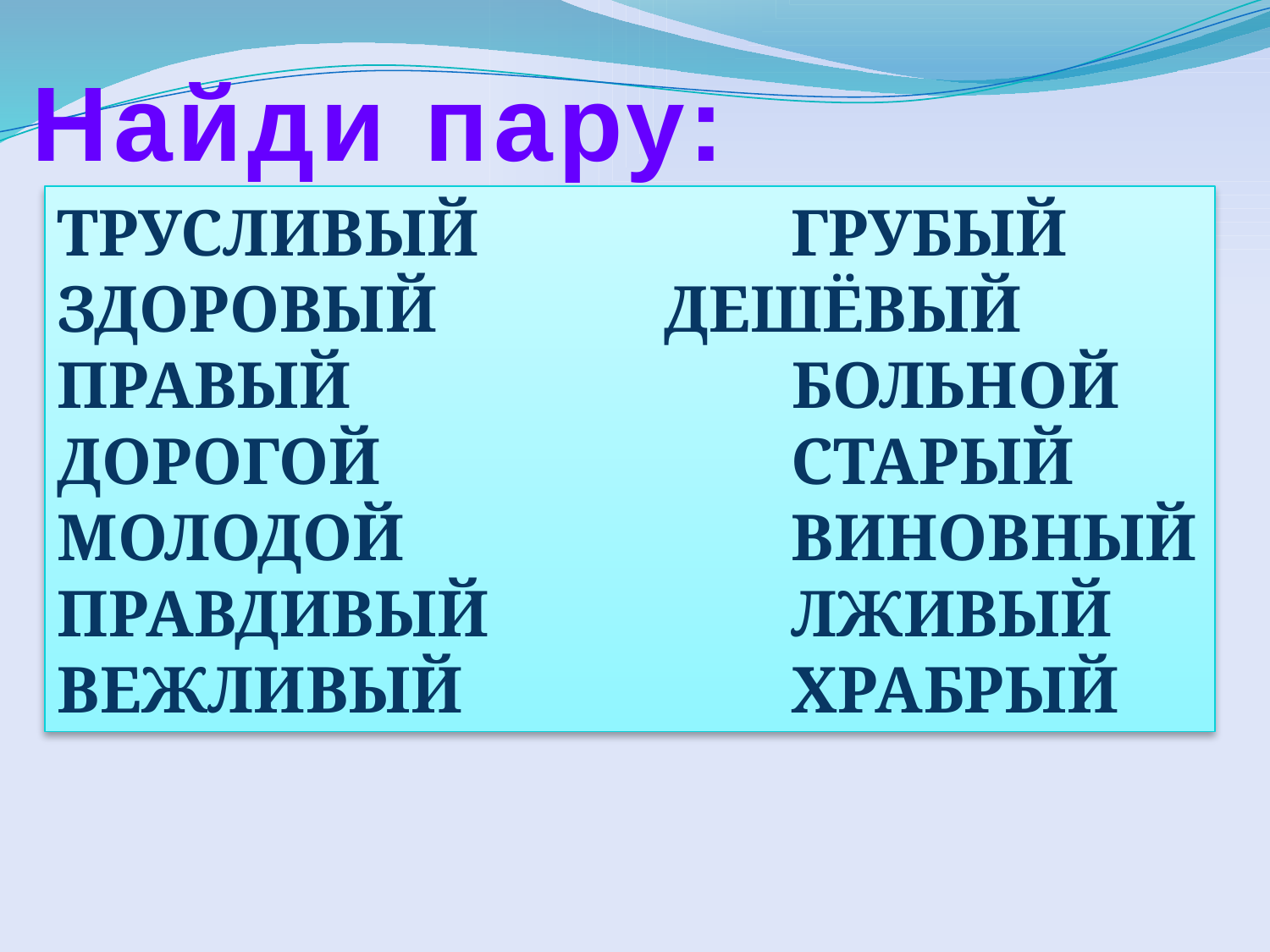

Найди пару:
Трусливый 		      грубый
здоровый		      дешёвый
правый			      больной
дорогой			      старый
молодой			      виновный
правдивый		      лживый
вежливый		      храбрый